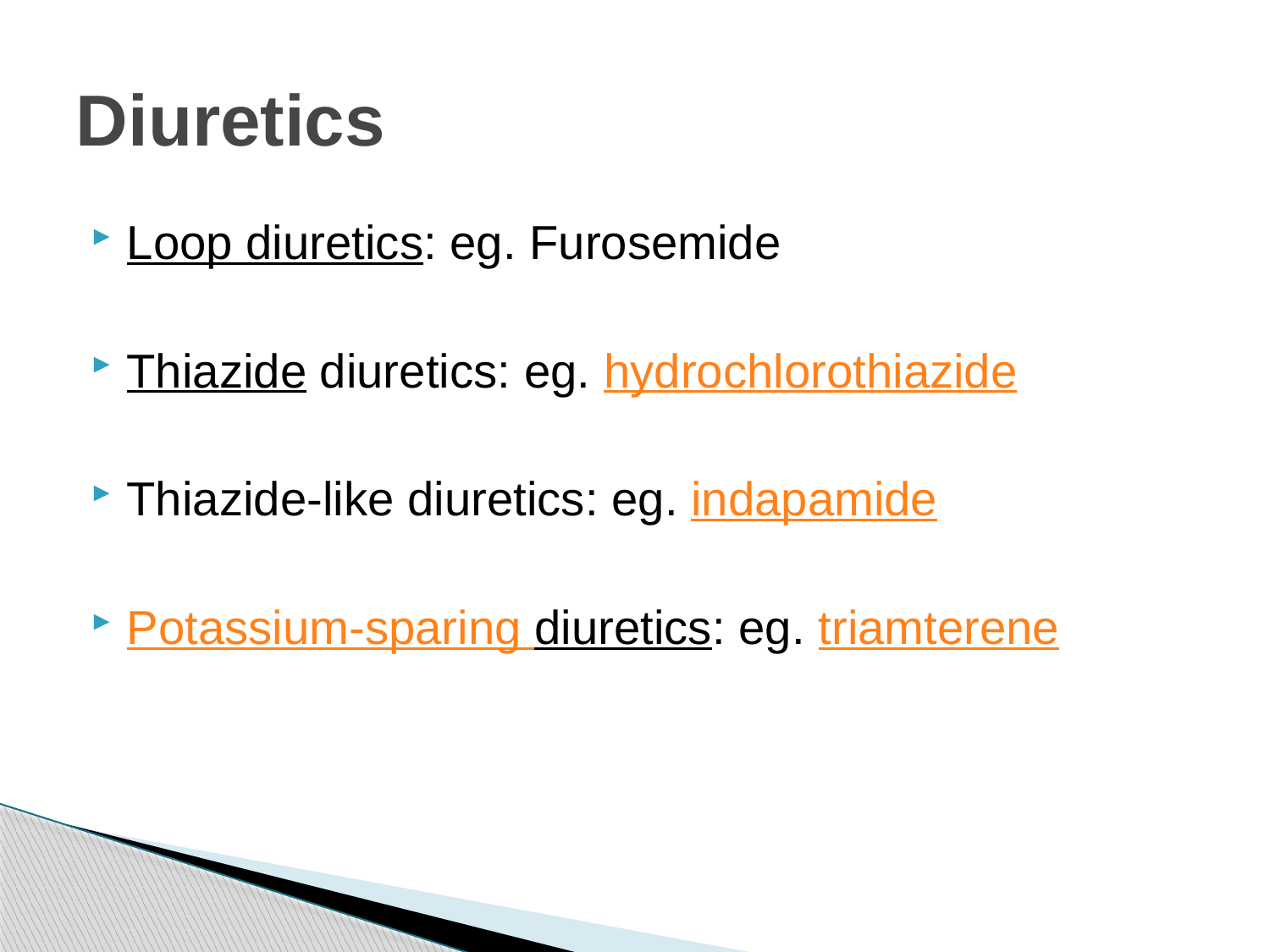

# Diuretics
Loop diuretics: eg. Furosemide

Thiazide diuretics: eg. hydrochlorothiazide

Thiazide-like diuretics: eg. indapamide

Potassium-sparing diuretics: eg. triamterene